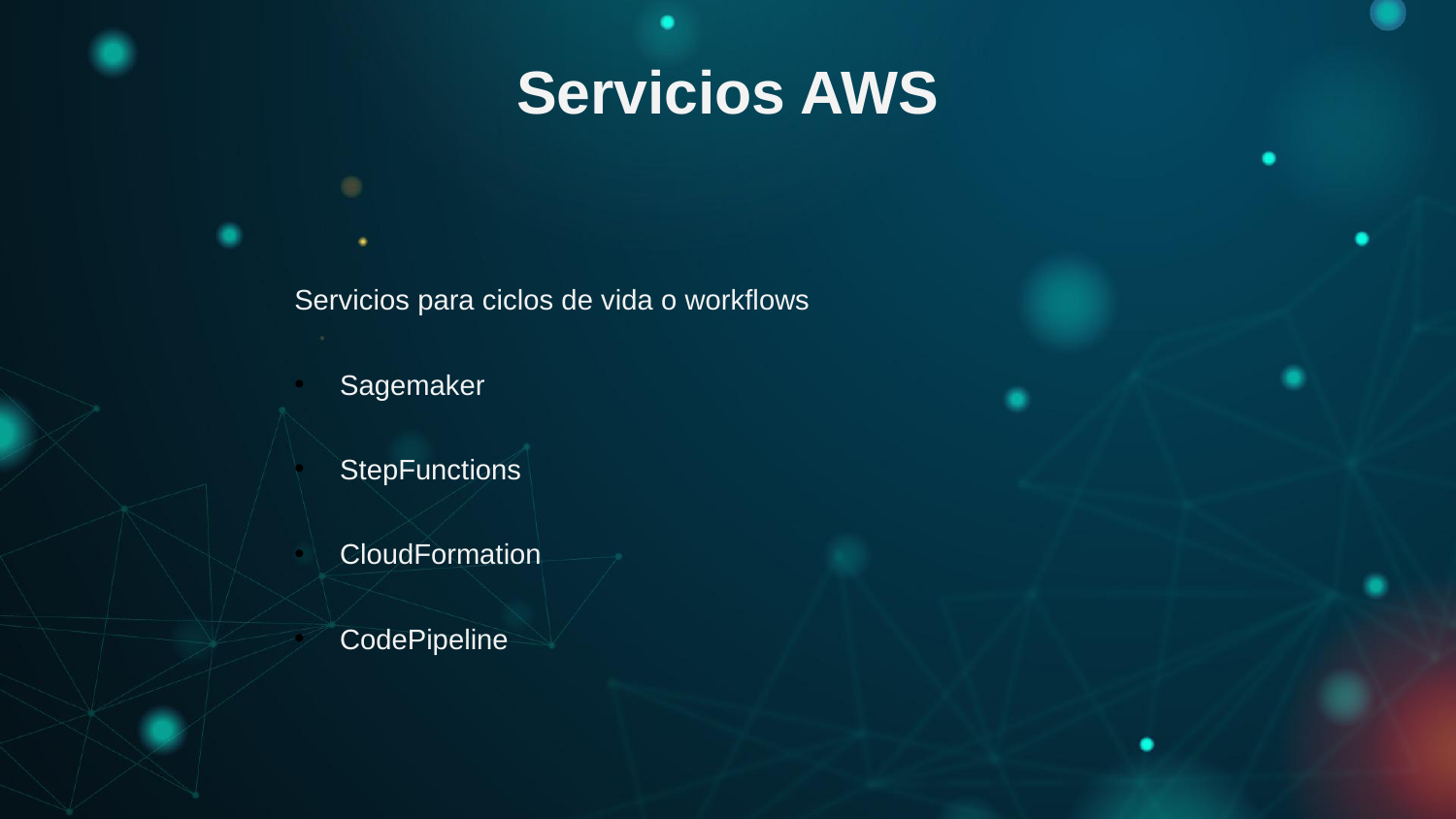

# Servicios AWS
Servicios para ciclos de vida o workflows
Sagemaker
StepFunctions
CloudFormation
CodePipeline